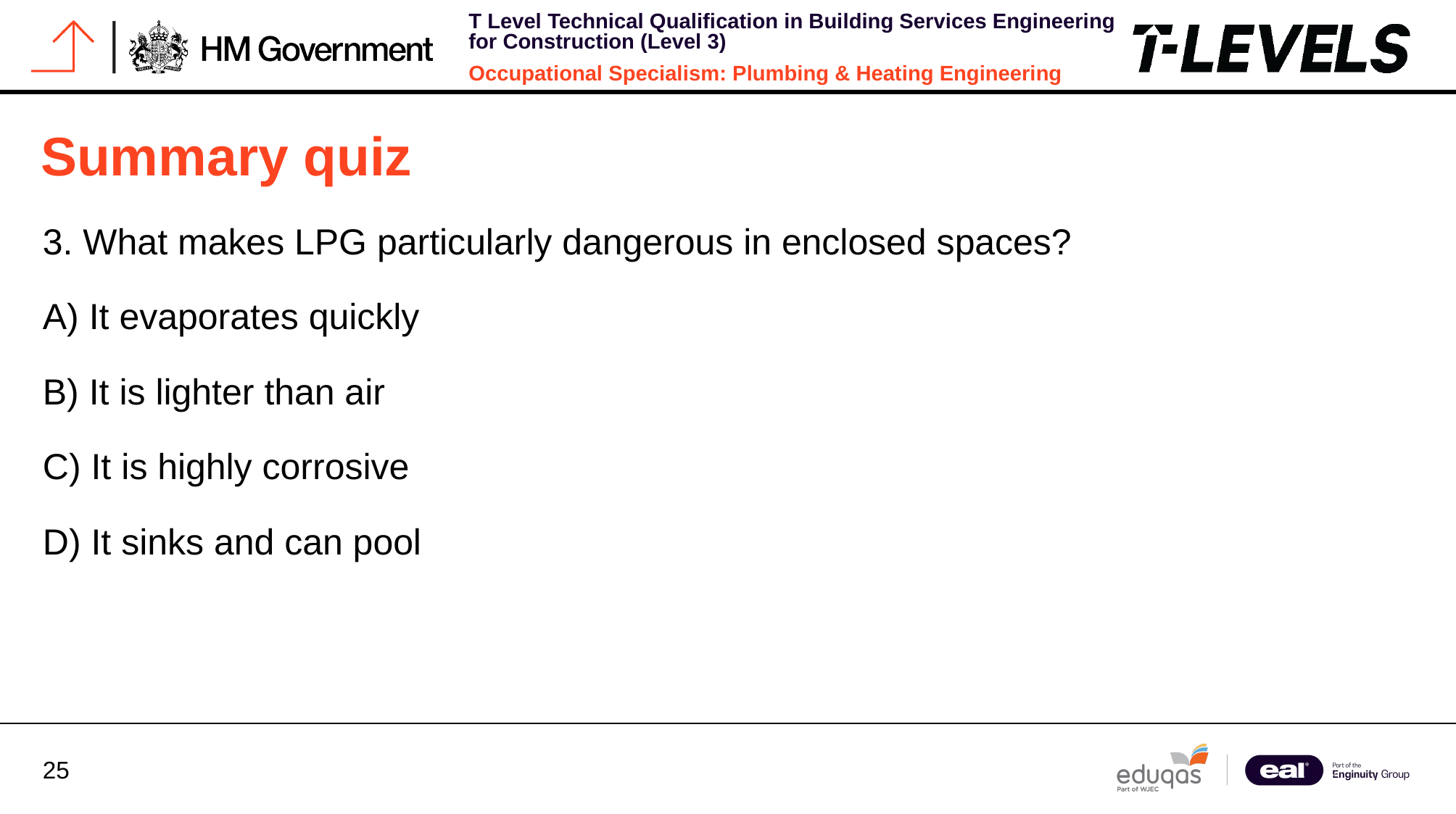

# Summary quiz
3. What makes LPG particularly dangerous in enclosed spaces?
A) It evaporates quickly
B) It is lighter than air
C) It is highly corrosive
D) It sinks and can pool